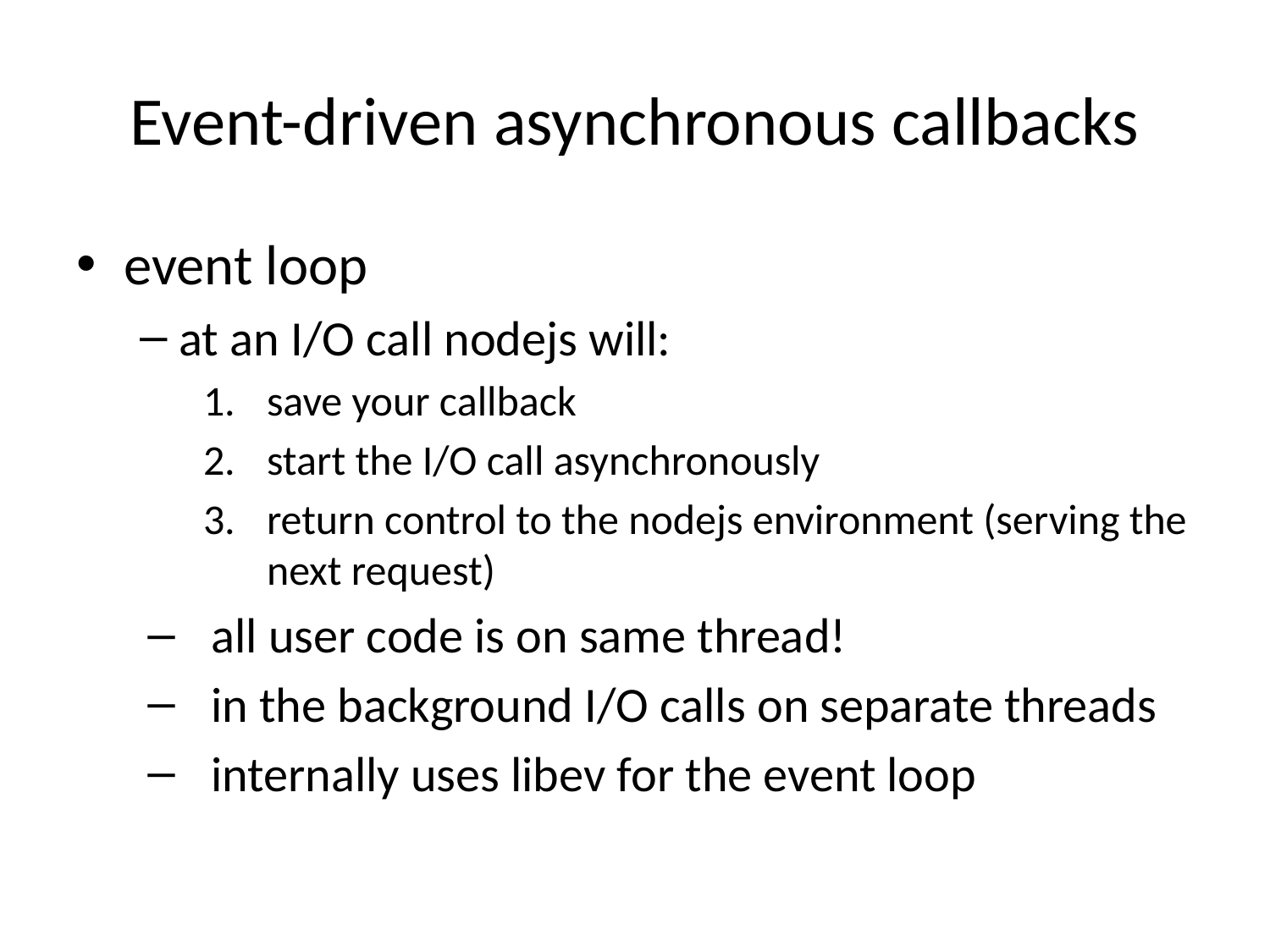

# Event-driven asynchronous callbacks
event loop
at an I/O call nodejs will:
save your callback
start the I/O call asynchronously
return control to the nodejs environment (serving the next request)
all user code is on same thread!
in the background I/O calls on separate threads
internally uses libev for the event loop